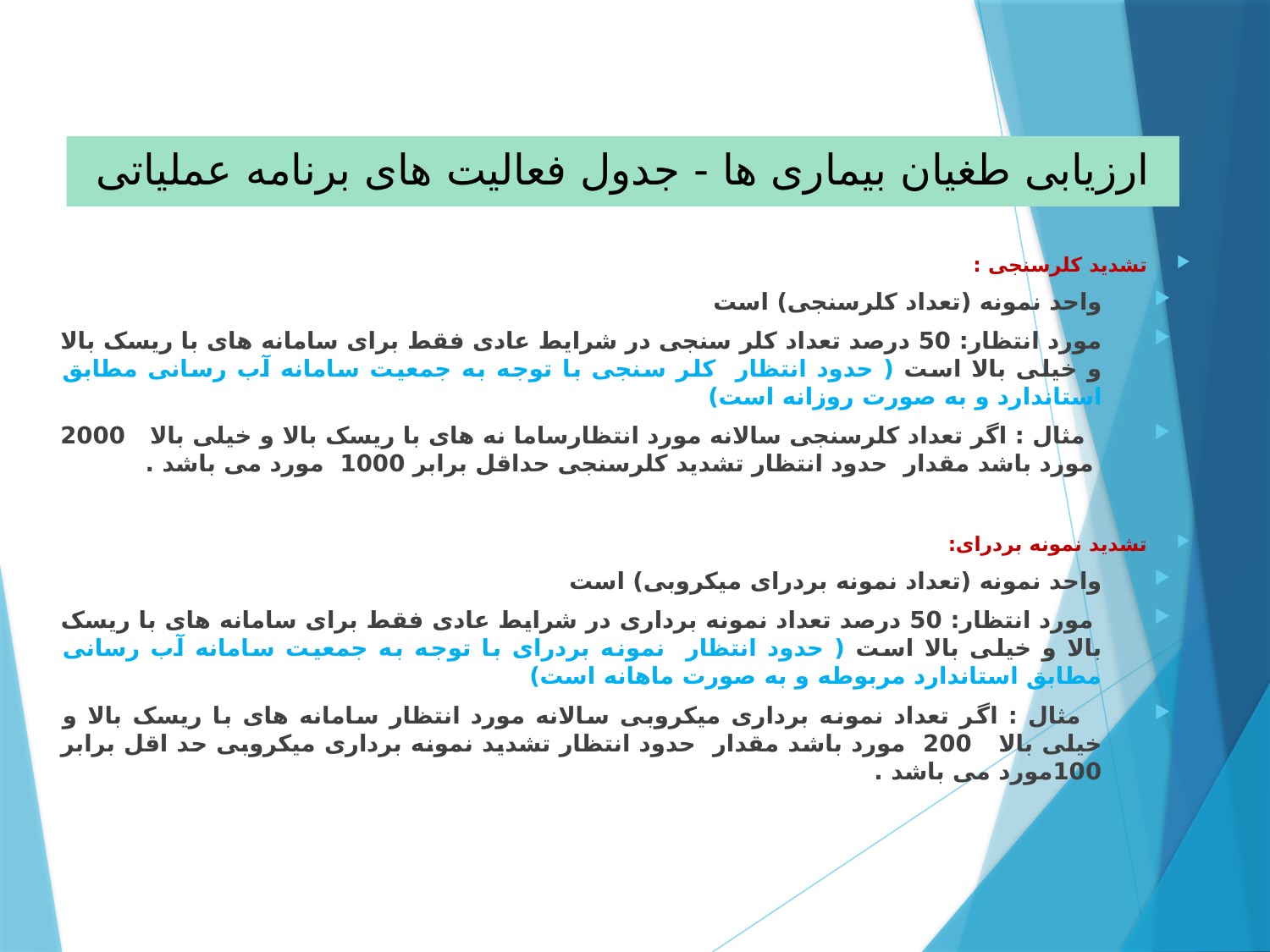

# ارزیابی طغیان بیماری ها - جدول فعالیت های برنامه عملیاتی
تشدید کلرسنجی :
واحد نمونه (تعداد کلرسنجی) است
مورد انتظار: 50 درصد تعداد کلر سنجی در شرایط عادی فقط برای سامانه های با ریسک بالا و خیلی بالا است ( حدود انتظار  کلر سنجی با توجه به جمعیت سامانه آب رسانی مطابق استاندارد و به صورت روزانه است)
  مثال : اگر تعداد کلرسنجی سالانه مورد انتظارساما نه های با ریسک بالا و خیلی بالا   2000  مورد باشد مقدار  حدود انتظار تشدید کلرسنجی حداقل برابر 1000  مورد می باشد .

تشدید نمونه بردرای:
واحد نمونه (تعداد نمونه بردرای میکروبی) است
 مورد انتظار: 50 درصد تعداد نمونه برداری در شرایط عادی فقط برای سامانه های با ریسک بالا و خیلی بالا است ( حدود انتظار  نمونه بردرای با توجه به جمعیت سامانه آب رسانی مطابق استاندارد مربوطه و به صورت ماهانه است)
  مثال : اگر تعداد نمونه برداری میکروبی سالانه مورد انتظار سامانه های با ریسک بالا و خیلی بالا   200  مورد باشد مقدار  حدود انتظار تشدید نمونه برداری میکروبی حد اقل برابر 100مورد می باشد .